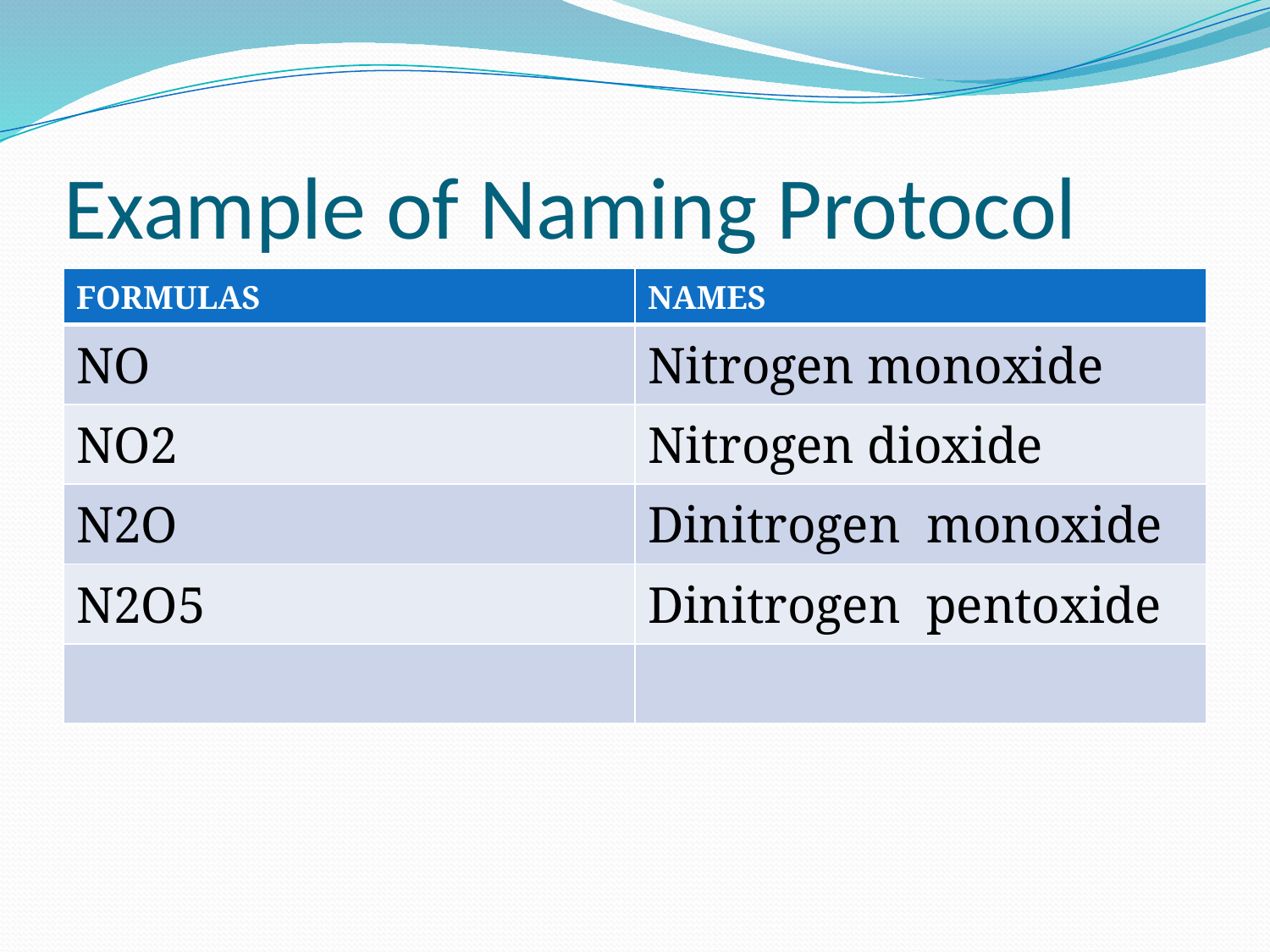

# Example of Naming Protocol
| FORMULAS | NAMES |
| --- | --- |
| NO | Nitrogen monoxide |
| NO2 | Nitrogen dioxide |
| N2O | Dinitrogen monoxide |
| N2O5 | Dinitrogen pentoxide |
|  |  |